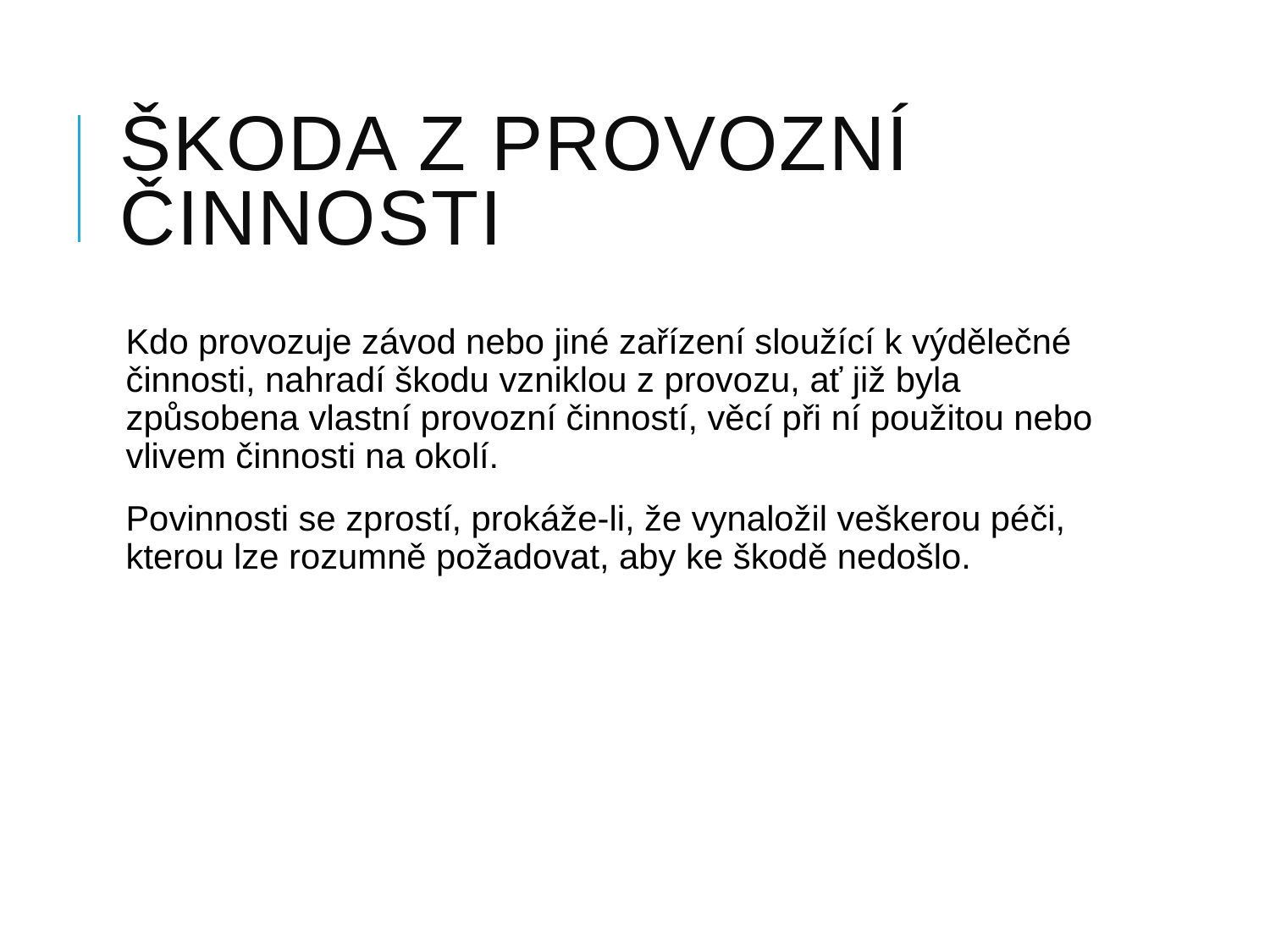

# Škoda z provozní činnosti
Kdo provozuje závod nebo jiné zařízení sloužící k výdělečné činnosti, nahradí škodu vzniklou z provozu, ať již byla způsobena vlastní provozní činností, věcí při ní použitou nebo vlivem činnosti na okolí.
Povinnosti se zprostí, prokáže-li, že vynaložil veškerou péči, kterou lze rozumně požadovat, aby ke škodě nedošlo.